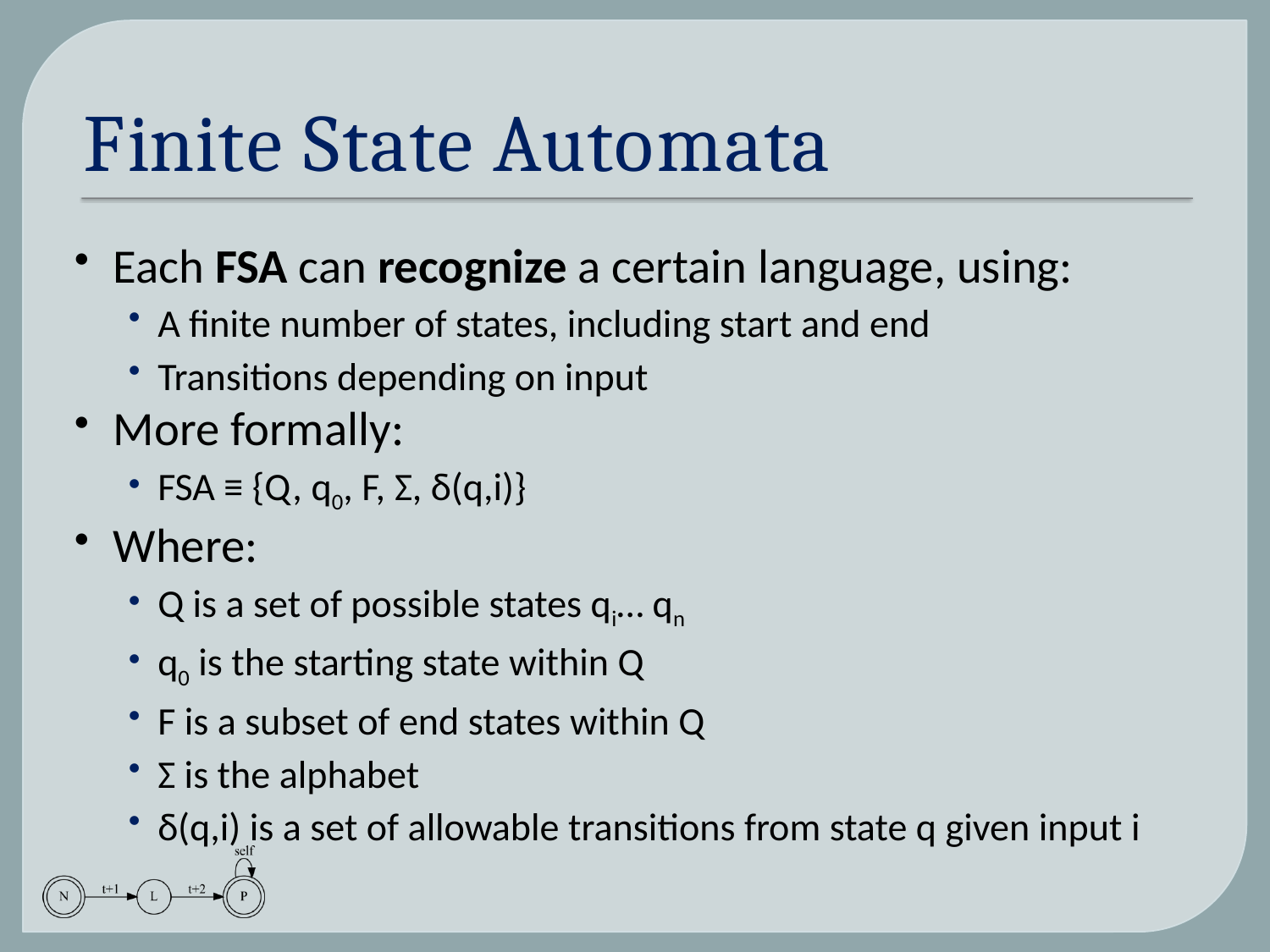

# Finite State Automata
Each FSA can recognize a certain language, using:
A finite number of states, including start and end
Transitions depending on input
More formally:
FSA ≡ {Q, q0, F, Σ, δ(q,i)}
Where:
Q is a set of possible states qi… qn
q0 is the starting state within Q
F is a subset of end states within Q
Σ is the alphabet
δ(q,i) is a set of allowable transitions from state q given input i